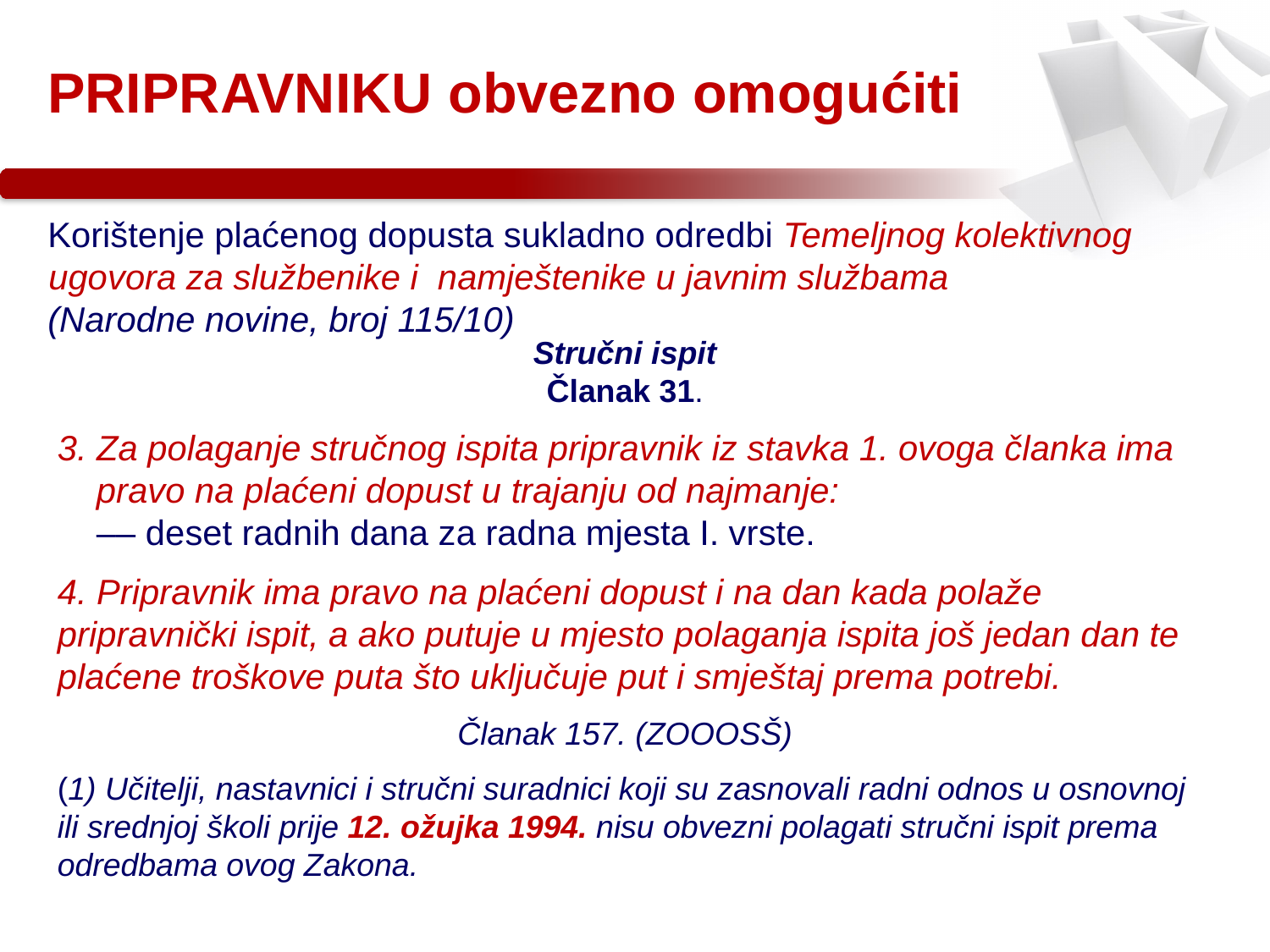

# PRIPRAVNIKU obvezno omogućiti
Korištenje plaćenog dopusta sukladno odredbi Temeljnog kolektivnog ugovora za službenike i  namještenike u javnim službama
(Narodne novine, broj 115/10)

Stručni ispit
Članak 31.

3. Za polaganje stručnog ispita pripravnik iz stavka 1. ovoga članka ima
    pravo na plaćeni dopust u trajanju od najmanje:
    –– deset radnih dana za radna mjesta I. vrste.

4. Pripravnik ima pravo na plaćeni dopust i na dan kada polaže pripravnički ispit, a ako putuje u mjesto polaganja ispita još jedan dan te plaćene troškove puta što uključuje put i smještaj prema potrebi.

Članak 157. (ZOOOSŠ)

(1) Učitelji, nastavnici i stručni suradnici koji su zasnovali radni odnos u osnovnoj ili srednjoj školi prije 12. ožujka 1994. nisu obvezni polagati stručni ispit prema odredbama ovog Zakona.